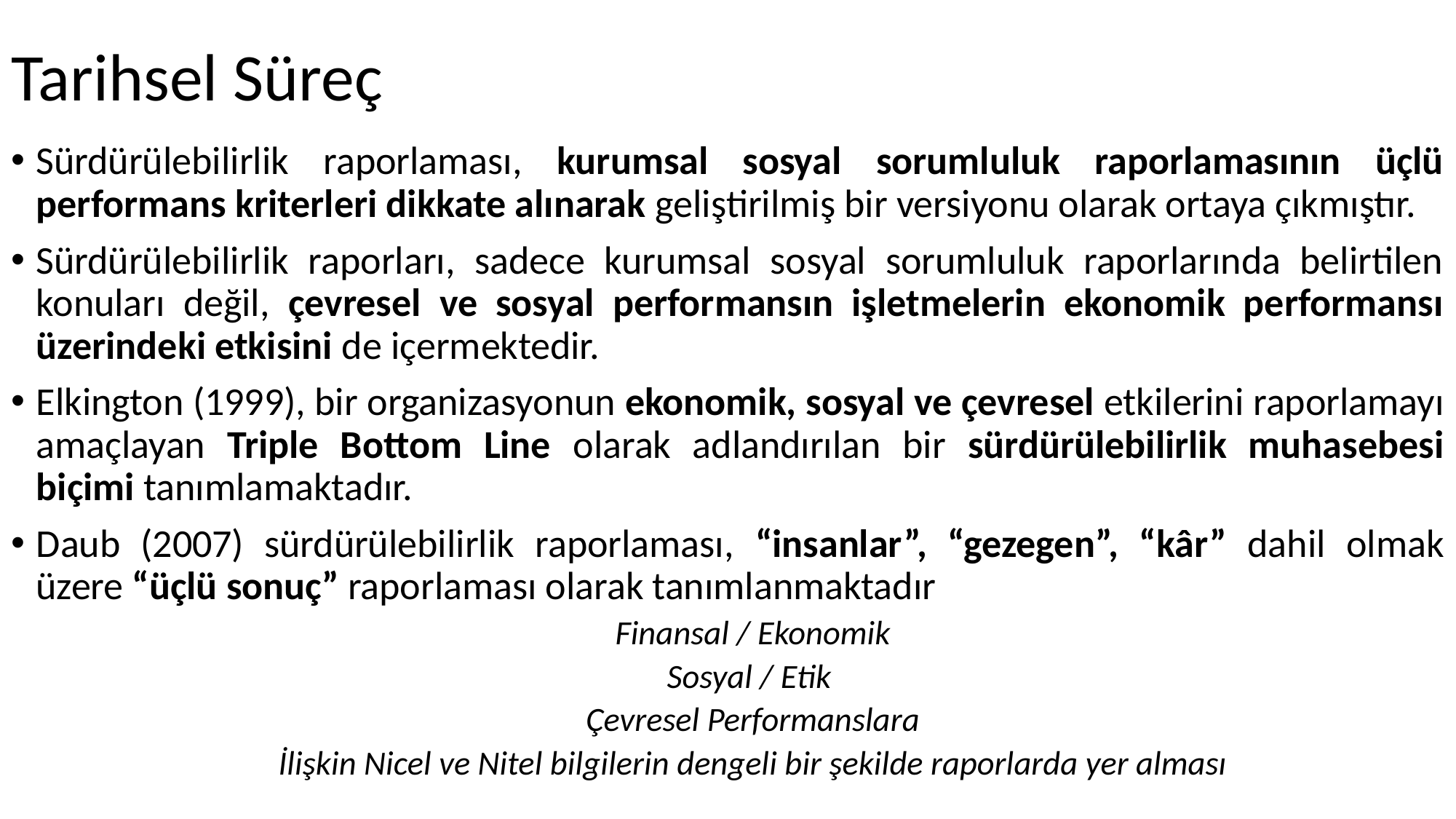

# Tarihsel Süreç
Sürdürülebilirlik raporlaması, kurumsal sosyal sorumluluk raporlamasının üçlü performans kriterleri dikkate alınarak geliştirilmiş bir versiyonu olarak ortaya çıkmıştır.
Sürdürülebilirlik raporları, sadece kurumsal sosyal sorumluluk raporlarında belirtilen konuları değil, çevresel ve sosyal performansın işletmelerin ekonomik performansı üzerindeki etkisini de içermektedir.
Elkington (1999), bir organizasyonun ekonomik, sosyal ve çevresel etkilerini raporlamayı amaçlayan Triple Bottom Line olarak adlandırılan bir sürdürülebilirlik muhasebesi biçimi tanımlamaktadır.
Daub (2007) sürdürülebilirlik raporlaması, “insanlar”, “gezegen”, “kâr” dahil olmak üzere “üçlü sonuç” raporlaması olarak tanımlanmaktadır
Finansal / Ekonomik
Sosyal / Etik
Çevresel Performanslara
İlişkin Nicel ve Nitel bilgilerin dengeli bir şekilde raporlarda yer alması